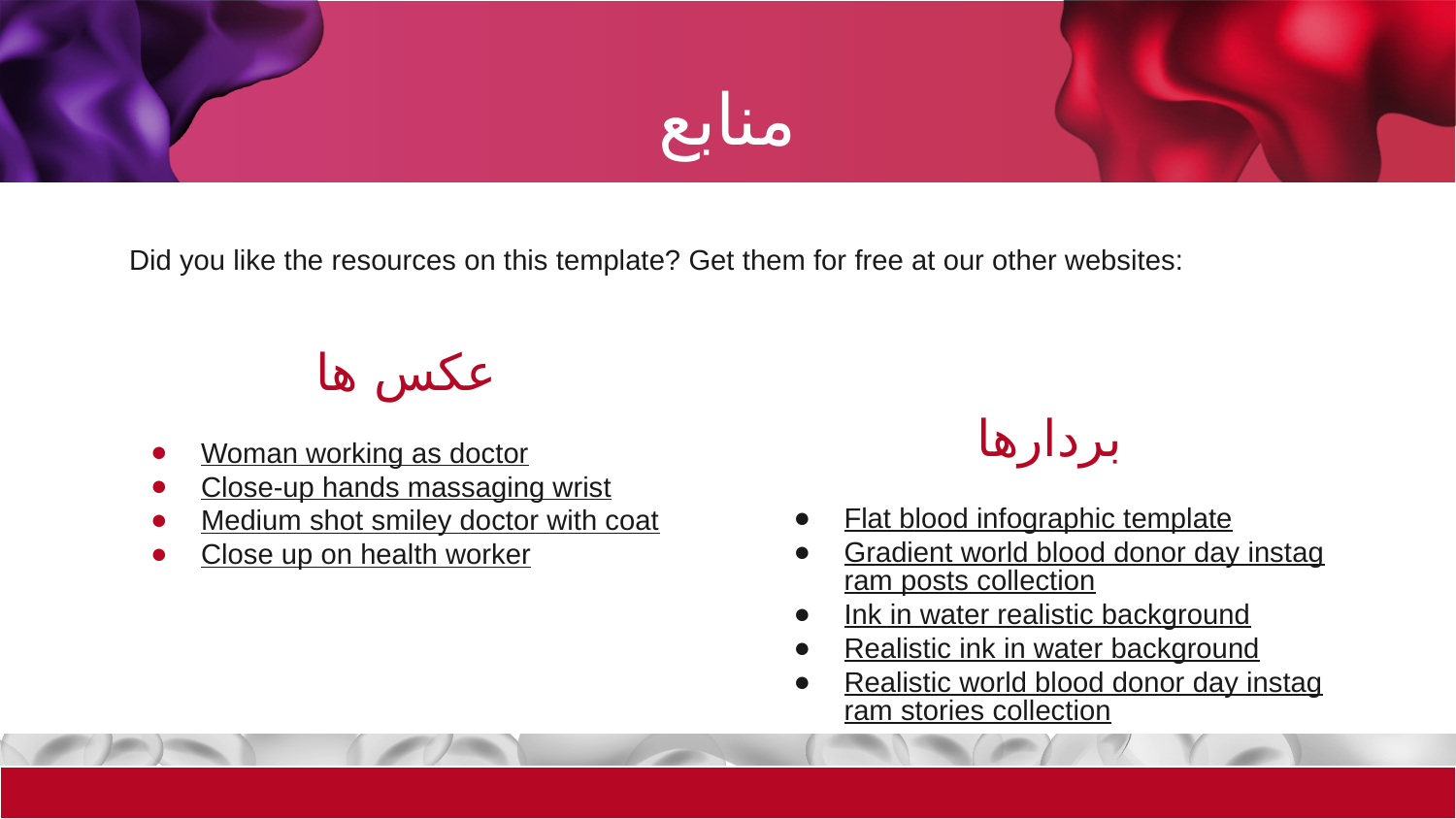

# منابع
Did you like the resources on this template? Get them for free at our other websites:

عکس ها

Woman working as doctor
Close-up hands massaging wrist
Medium shot smiley doctor with coat
Close up on health worker
بردارها

Flat blood infographic template
Gradient world blood donor day instagram posts collection
Ink in water realistic background
Realistic ink in water background
Realistic world blood donor day instagram stories collection